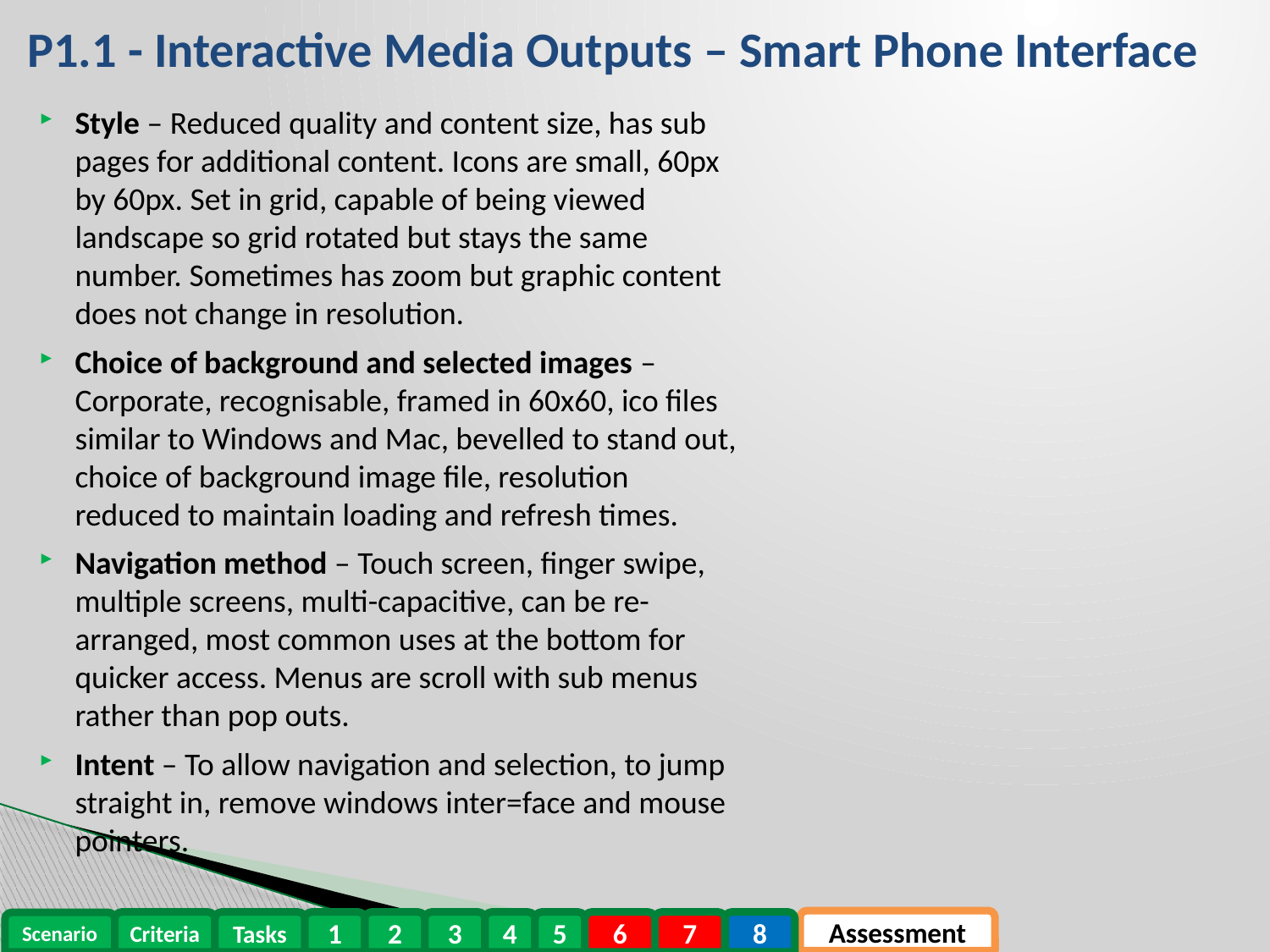

# P1.1 - Interactive Media Outputs – Smart Phone Interface
Style – Reduced quality and content size, has sub pages for additional content. Icons are small, 60px by 60px. Set in grid, capable of being viewed landscape so grid rotated but stays the same number. Sometimes has zoom but graphic content does not change in resolution.
Choice of background and selected images – Corporate, recognisable, framed in 60x60, ico files similar to Windows and Mac, bevelled to stand out, choice of background image file, resolution reduced to maintain loading and refresh times.
Navigation method – Touch screen, finger swipe, multiple screens, multi-capacitive, can be re-arranged, most common uses at the bottom for quicker access. Menus are scroll with sub menus rather than pop outs.
Intent – To allow navigation and selection, to jump straight in, remove windows inter=face and mouse pointers.